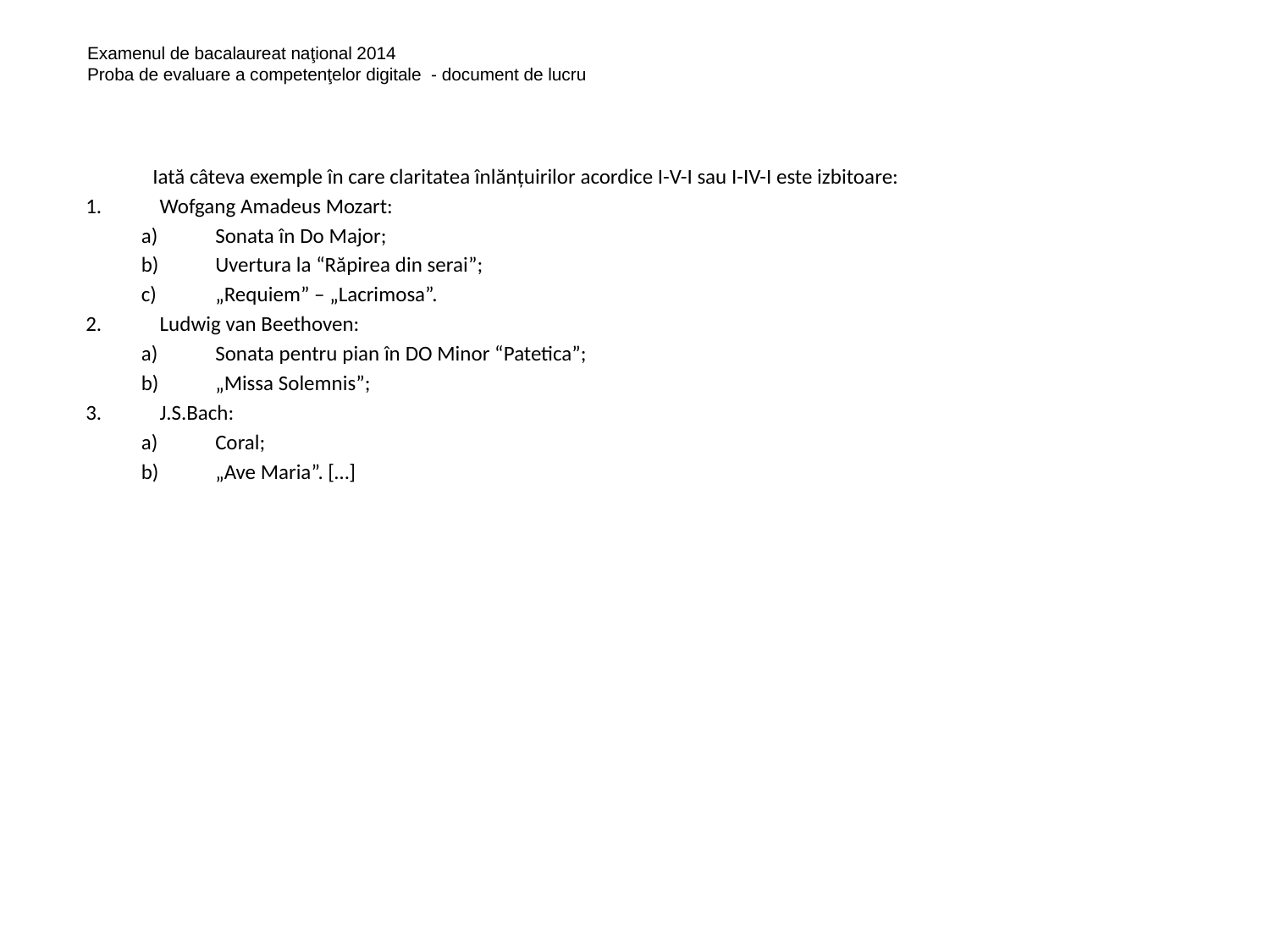

Examenul de bacalaureat naţional 2014
Proba de evaluare a competenţelor digitale  - document de lucru
Iată câteva exemple în care claritatea înlănțuirilor acordice I-V-I sau I-IV-I este izbitoare:
Wofgang Amadeus Mozart:
Sonata în Do Major;
Uvertura la “Răpirea din serai”;
„Requiem” – „Lacrimosa”.
Ludwig van Beethoven:
Sonata pentru pian în DO Minor “Patetica”;
„Missa Solemnis”;
J.S.Bach:
Coral;
„Ave Maria”. […]